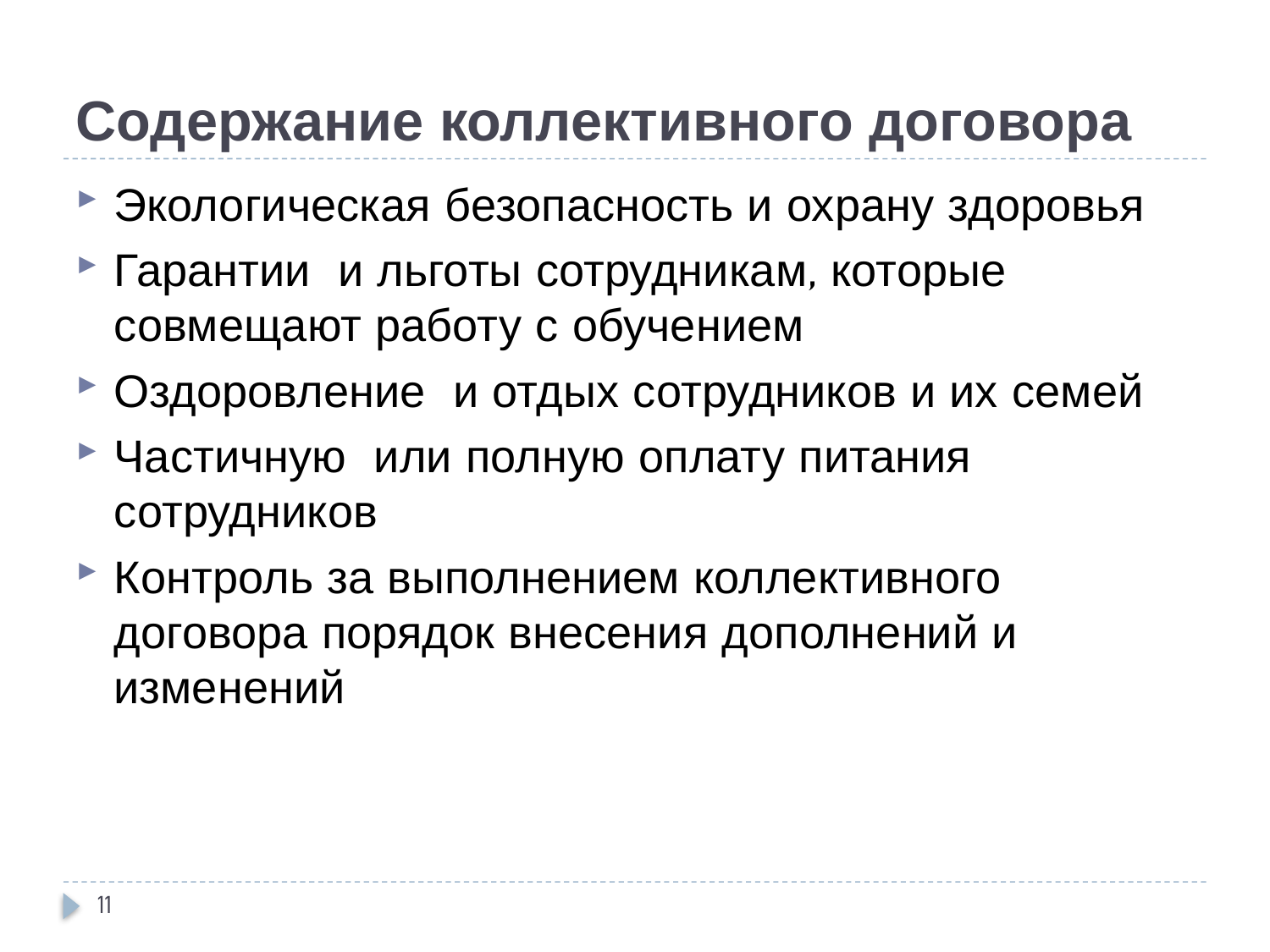

# Содержание коллективного договора
Экологическая безопасность и охрану здоровья
Гарантии  и льготы сотрудникам, которые совмещают работу с обучением
Оздоровление  и отдых сотрудников и их семей
Частичную  или полную оплату питания сотрудников
Контроль за выполнением коллективного договора порядок внесения дополнений и изменений

11